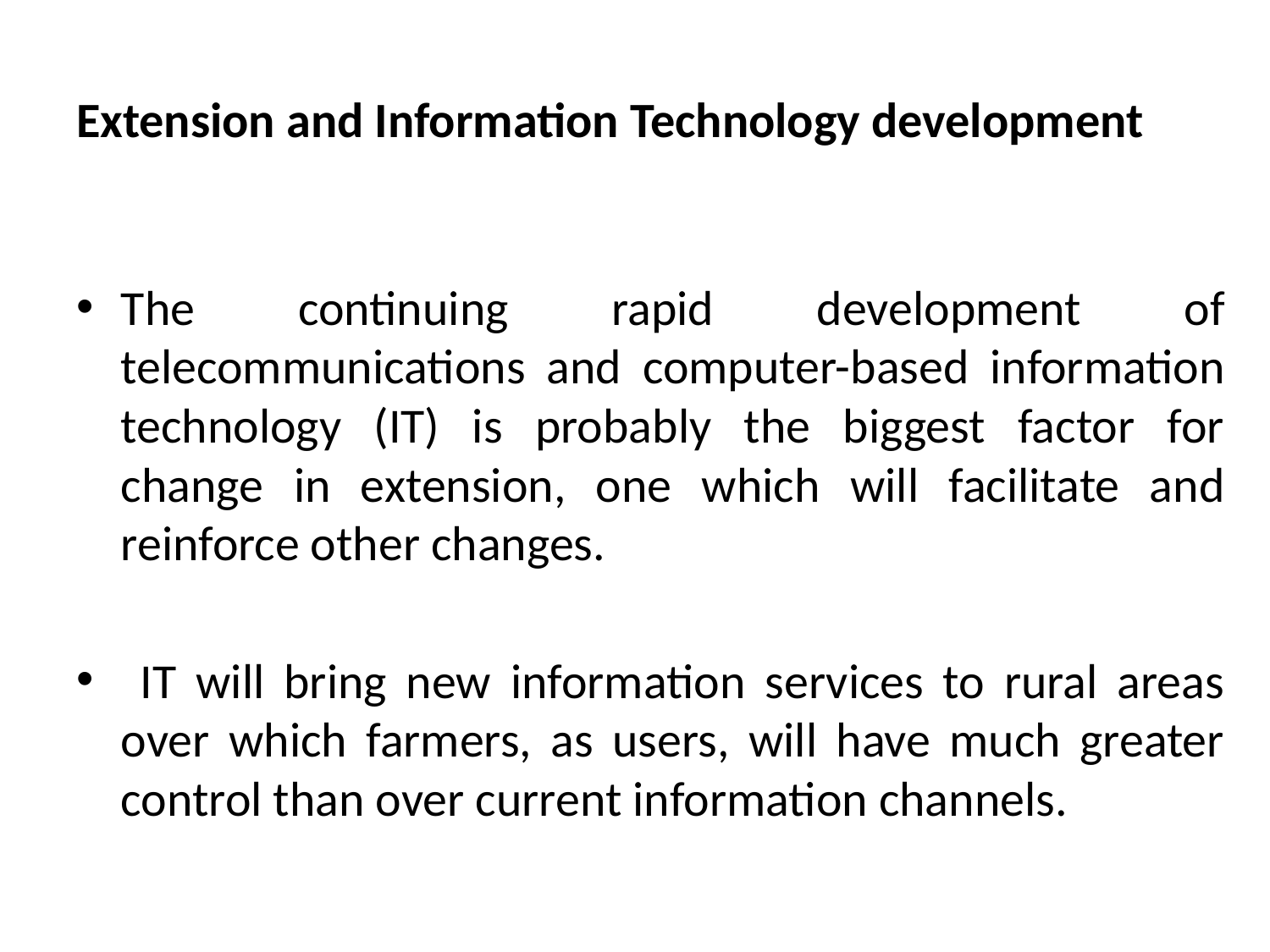

# Extension and Information Technology development

The continuing rapid development of telecommunications and computer-based information technology (IT) is probably the biggest factor for change in extension, one which will facilitate and reinforce other changes.

 IT will bring new information services to rural areas over which farmers, as users, will have much greater control than over current information channels.